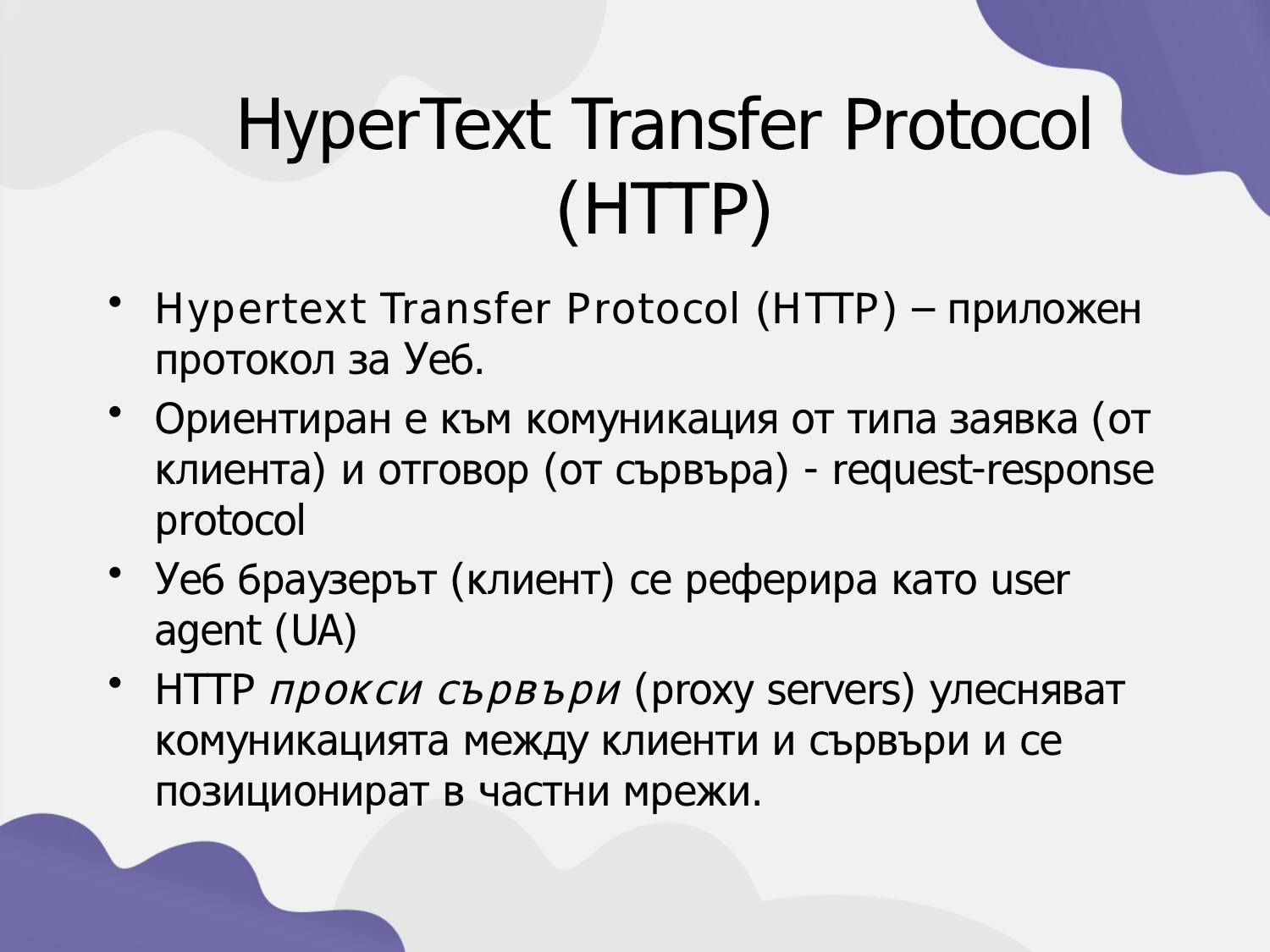

HyperText Transfer Protocol
 (HTTP)
Hypertext Transfer Protocol (HTTP) – приложен протокол за Уеб.
Ориентиран е към комуникация от типа заявка (от клиента) и отговор (от сървъра) - request-response protocol
Уеб браузерът (клиент) се реферира като user agent (UA)
HTTP прокси сървъри (proxy servers) улесняват комуникацията между клиенти и сървъри и се позиционират в частни мрежи.